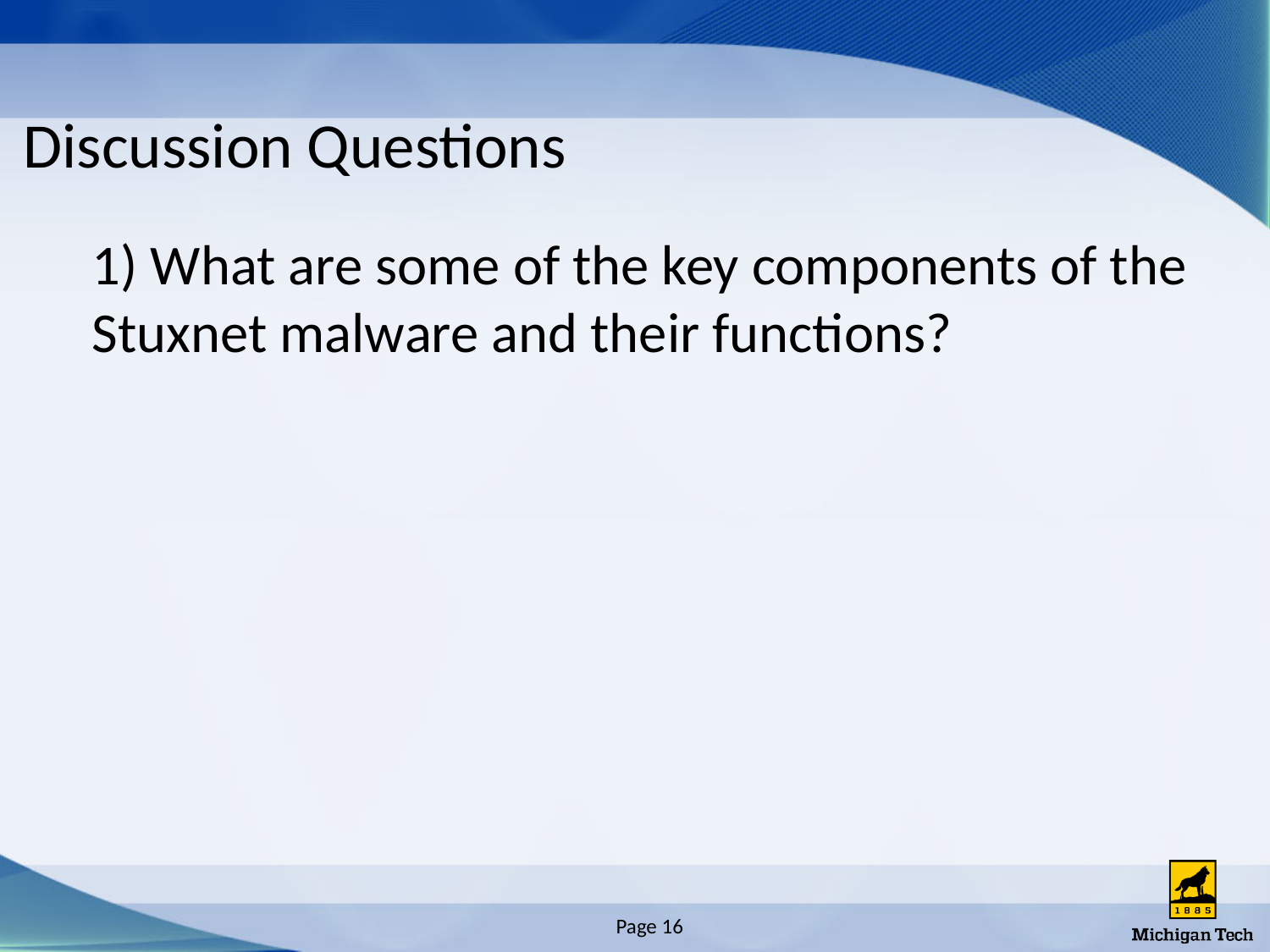

# Discussion Questions
1) What are some of the key components of the Stuxnet malware and their functions?